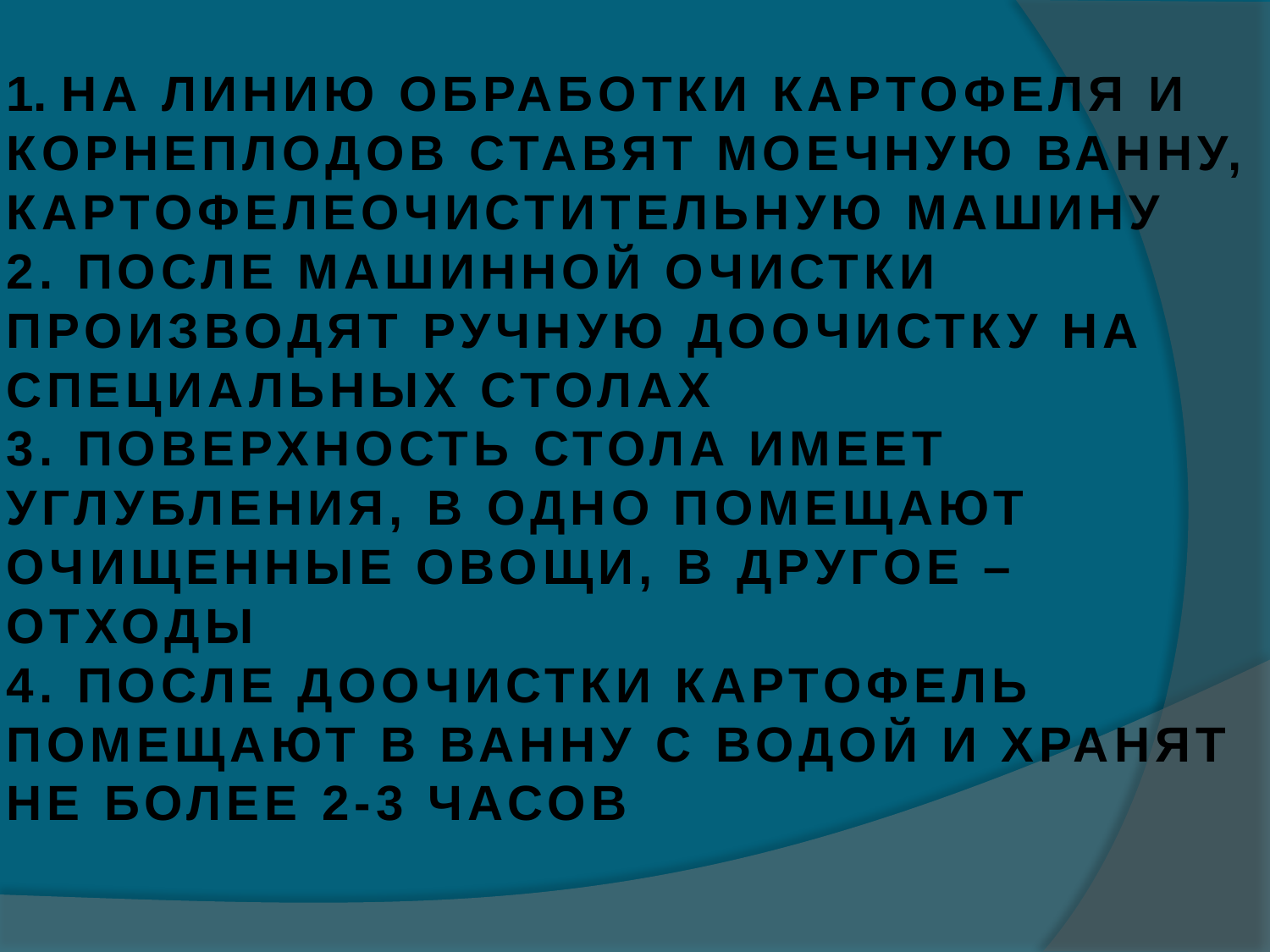

# 1. НА ЛИНИЮ ОБРАБОТКИ КАРТОФЕЛЯ И КОРНЕПЛОДОВ СТАВЯТ МОЕЧНУЮ ВАННУ, КАРТОФЕЛЕОЧИСТИТЕЛЬНУЮ МАШИНУ 2. ПОСЛЕ МАШИННОЙ ОЧИСТКИ ПРОИЗВОДЯТ РУЧНУЮ ДООЧИСТКУ НА СПЕЦИАЛЬНЫХ СТОЛАХ 3. ПОВЕРХНОСТЬ СТОЛА ИМЕЕТ УГЛУБЛЕНИЯ, В ОДНО ПОМЕЩАЮТ ОЧИЩЕННЫЕ ОВОЩИ, В ДРУГОЕ – ОТХОДЫ 4. ПОСЛЕ ДООЧИСТКИ КАРТОФЕЛЬ ПОМЕЩАЮТ В ВАННУ С ВОДОЙ И ХРАНЯТ НЕ БОЛЕЕ 2-3 ЧАСОВ